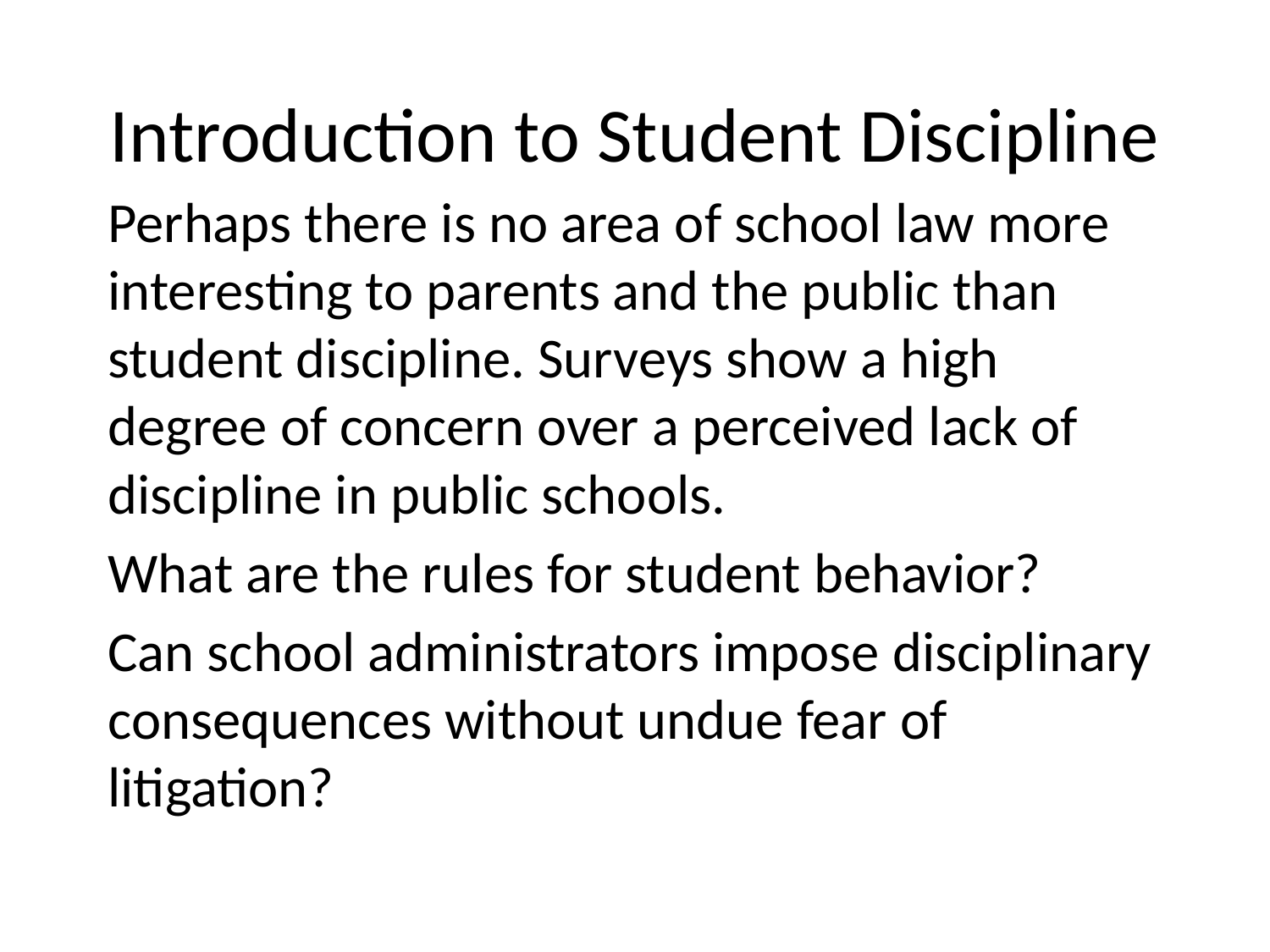

# Introduction to Student Discipline
Perhaps there is no area of school law more interesting to parents and the public than student discipline. Surveys show a high degree of concern over a perceived lack of discipline in public schools.
What are the rules for student behavior?
Can school administrators impose disciplinary consequences without undue fear of litigation?